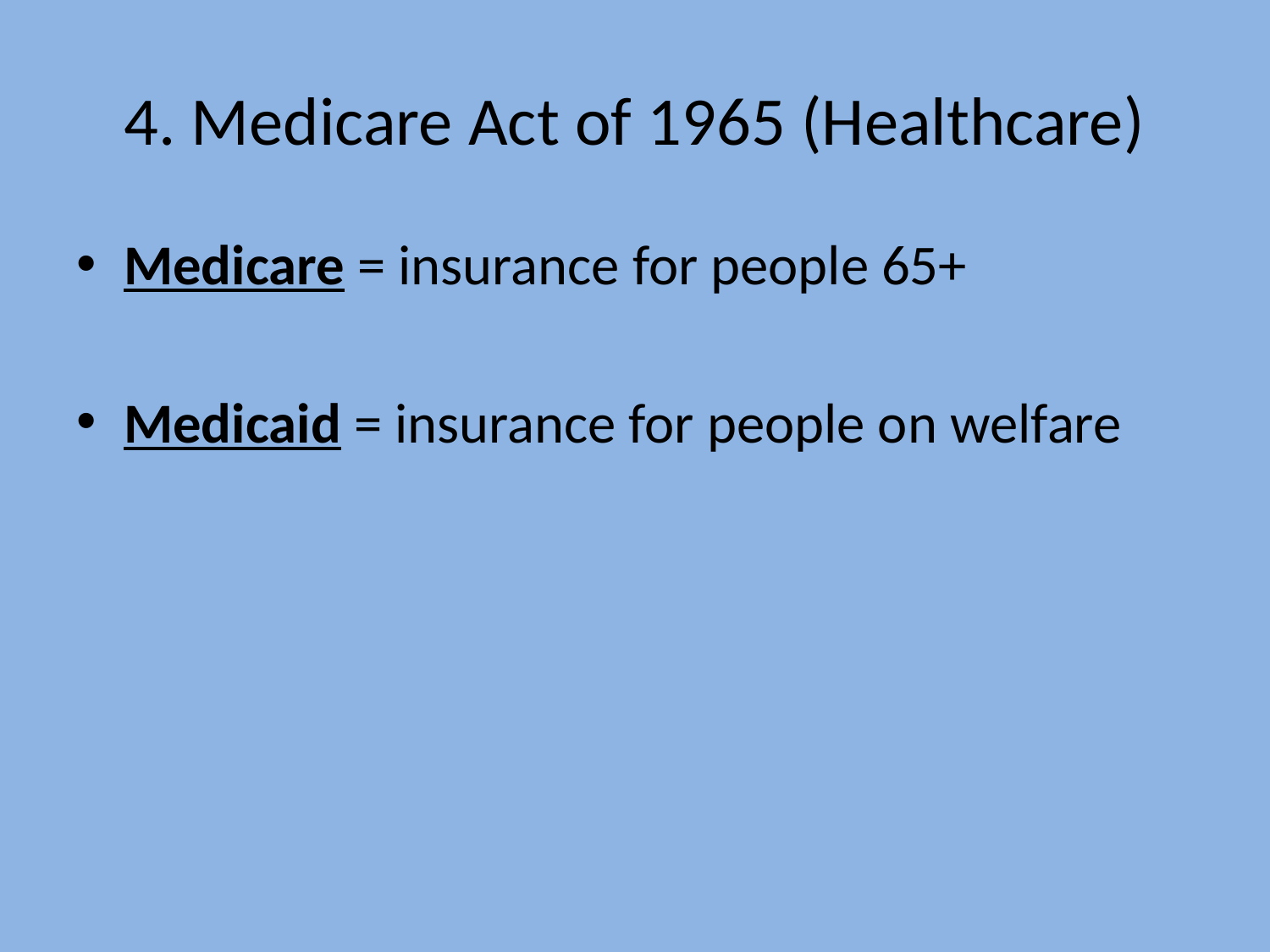

# 4. Medicare Act of 1965 (Healthcare)
Medicare = insurance for people 65+

Medicaid = insurance for people on welfare